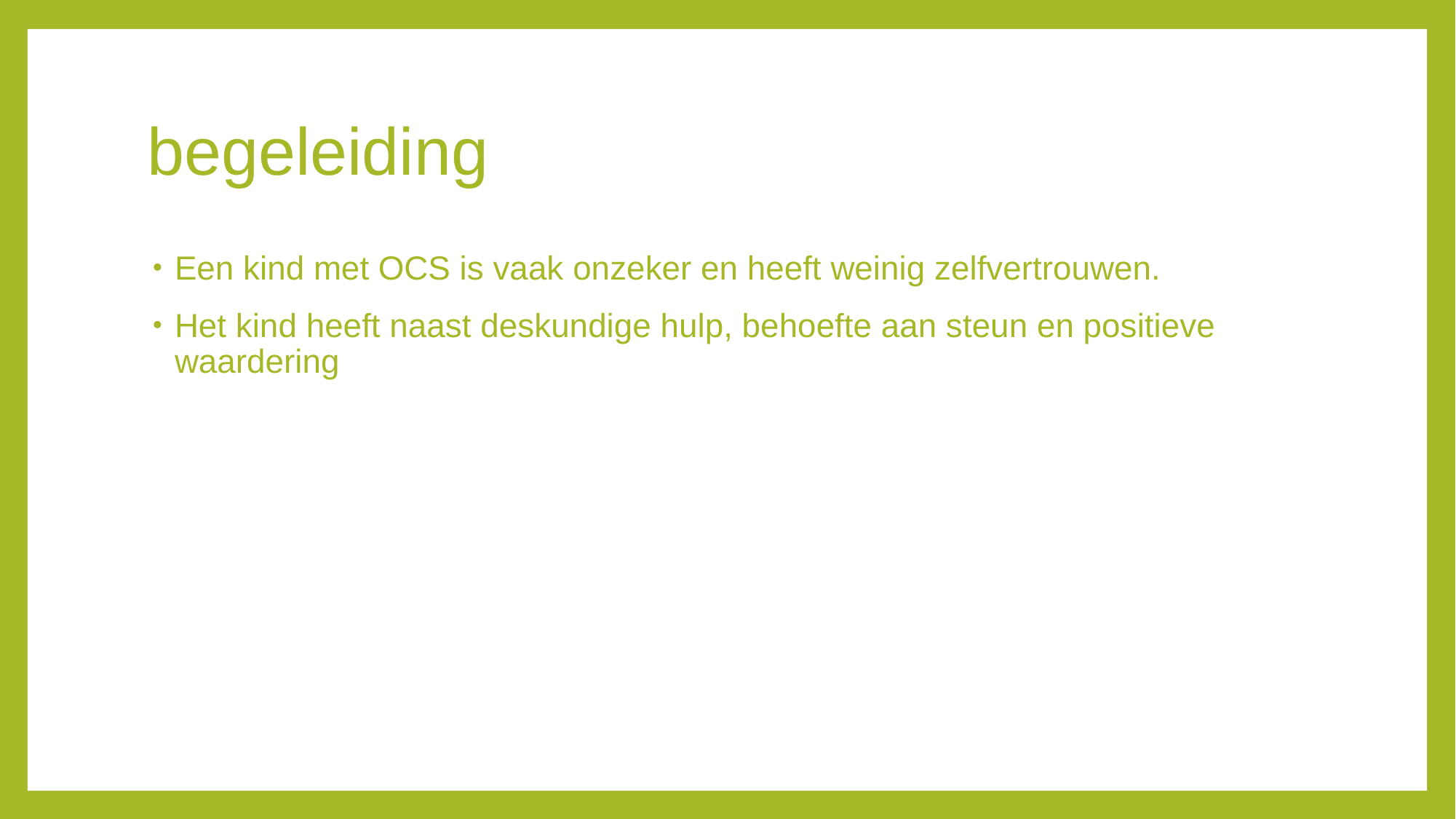

# begeleiding
Een kind met OCS is vaak onzeker en heeft weinig zelfvertrouwen.
Het kind heeft naast deskundige hulp, behoefte aan steun en positieve waardering